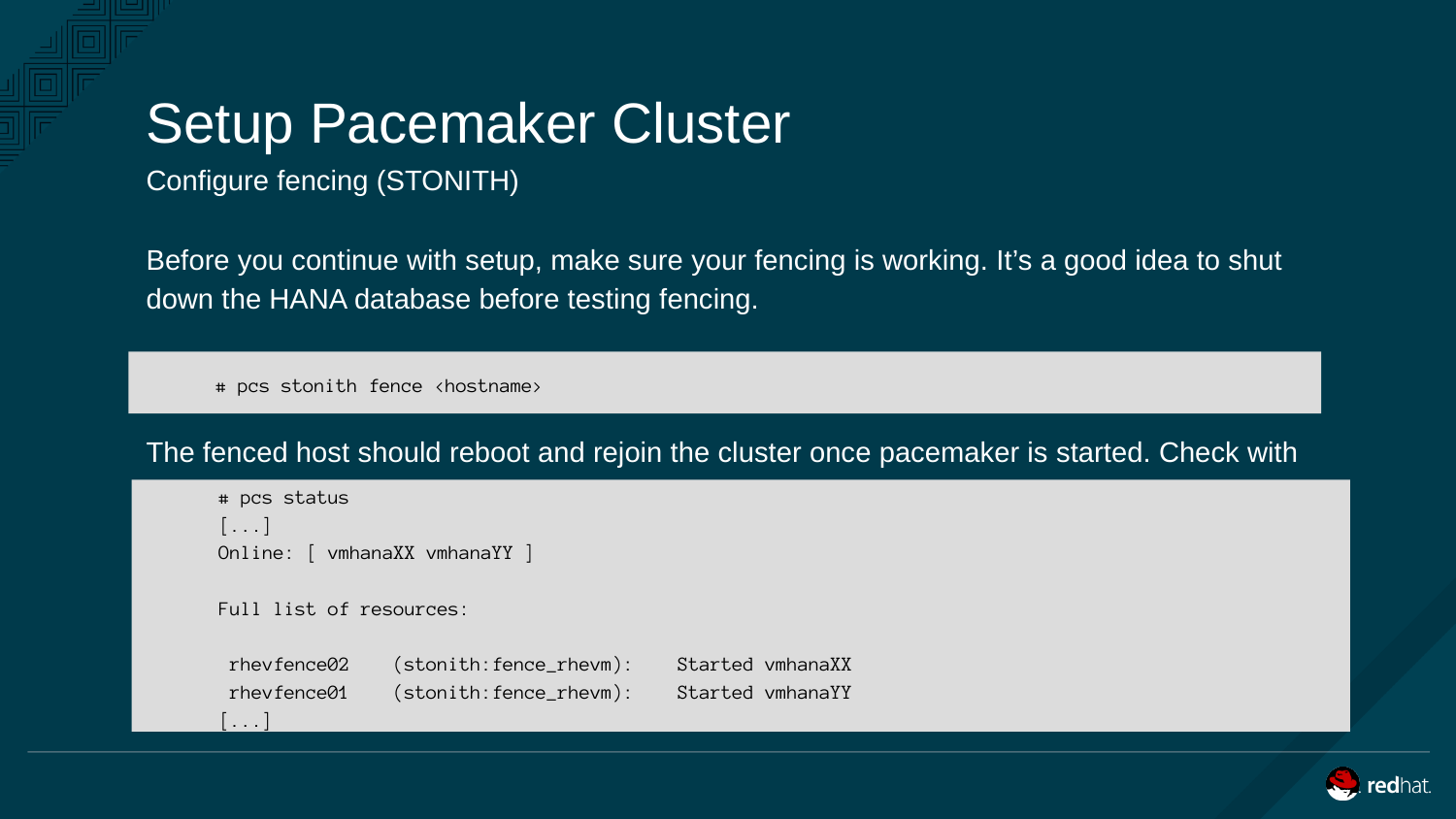

# Setup Pacemaker Cluster
Configure fencing (STONITH)
Before you continue with setup, make sure your fencing is working. It’s a good idea to shut down the HANA database before testing fencing.

The fenced host should reboot and rejoin the cluster once pacemaker is started. Check with
# pcs stonith fence <hostname>
# pcs status
[...]
Online: [ vmhanaXX vmhanaYY ]

Full list of resources:

 rhevfence02    (stonith:fence_rhevm):    Started vmhanaXX
 rhevfence01    (stonith:fence_rhevm):    Started vmhanaYY
[...]